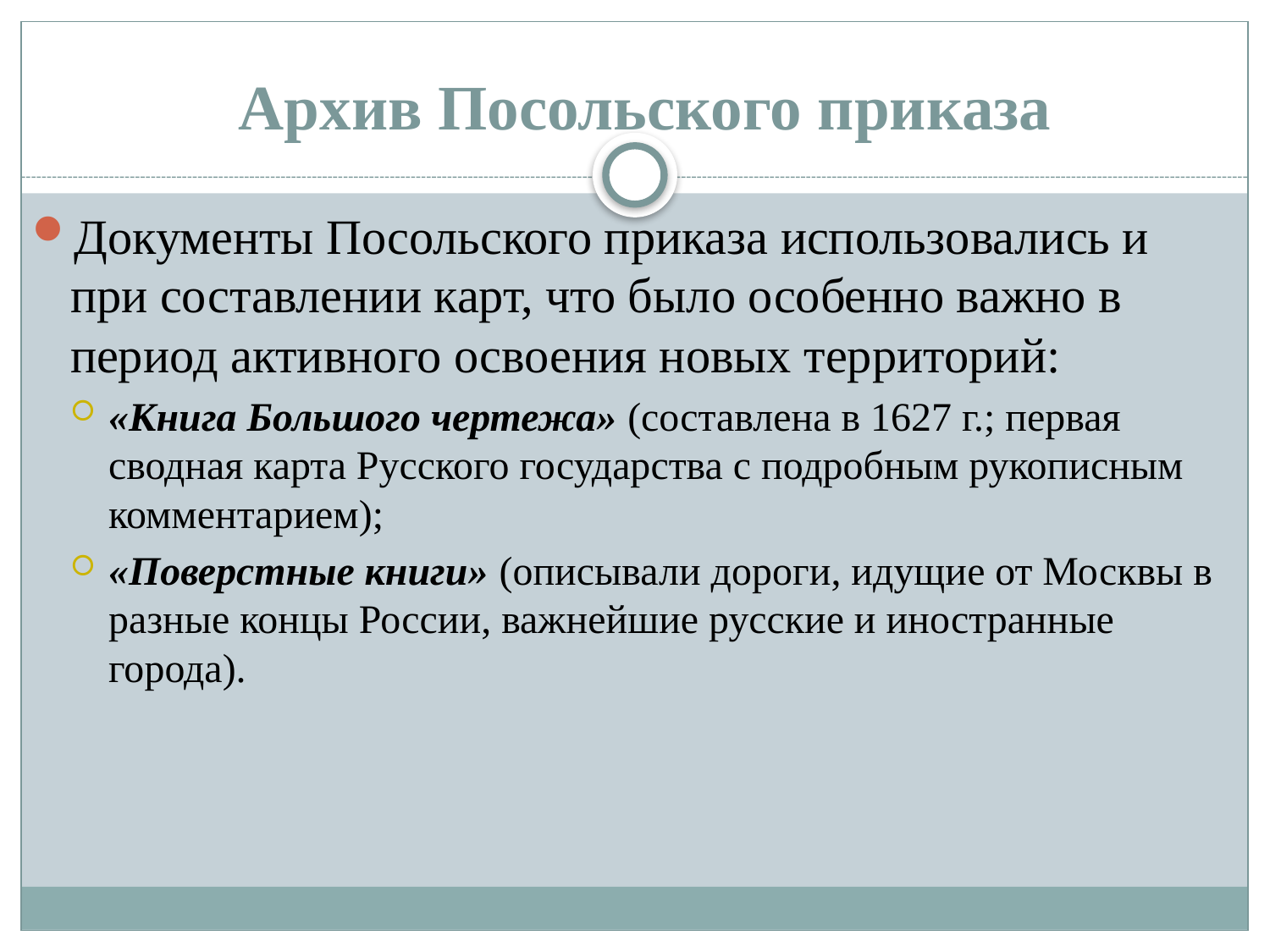

# Архив Посольского приказа
Документы Посольского приказа использовались и при составлении карт, что было особенно важно в период активного освоения новых территорий:
«Книга Большого чертежа» (составлена в 1627 г.; первая сводная карта Русского государства с подробным рукописным комментарием);
«Поверстные книги» (описывали дороги, идущие от Москвы в разные концы России, важнейшие русские и иностранные города).